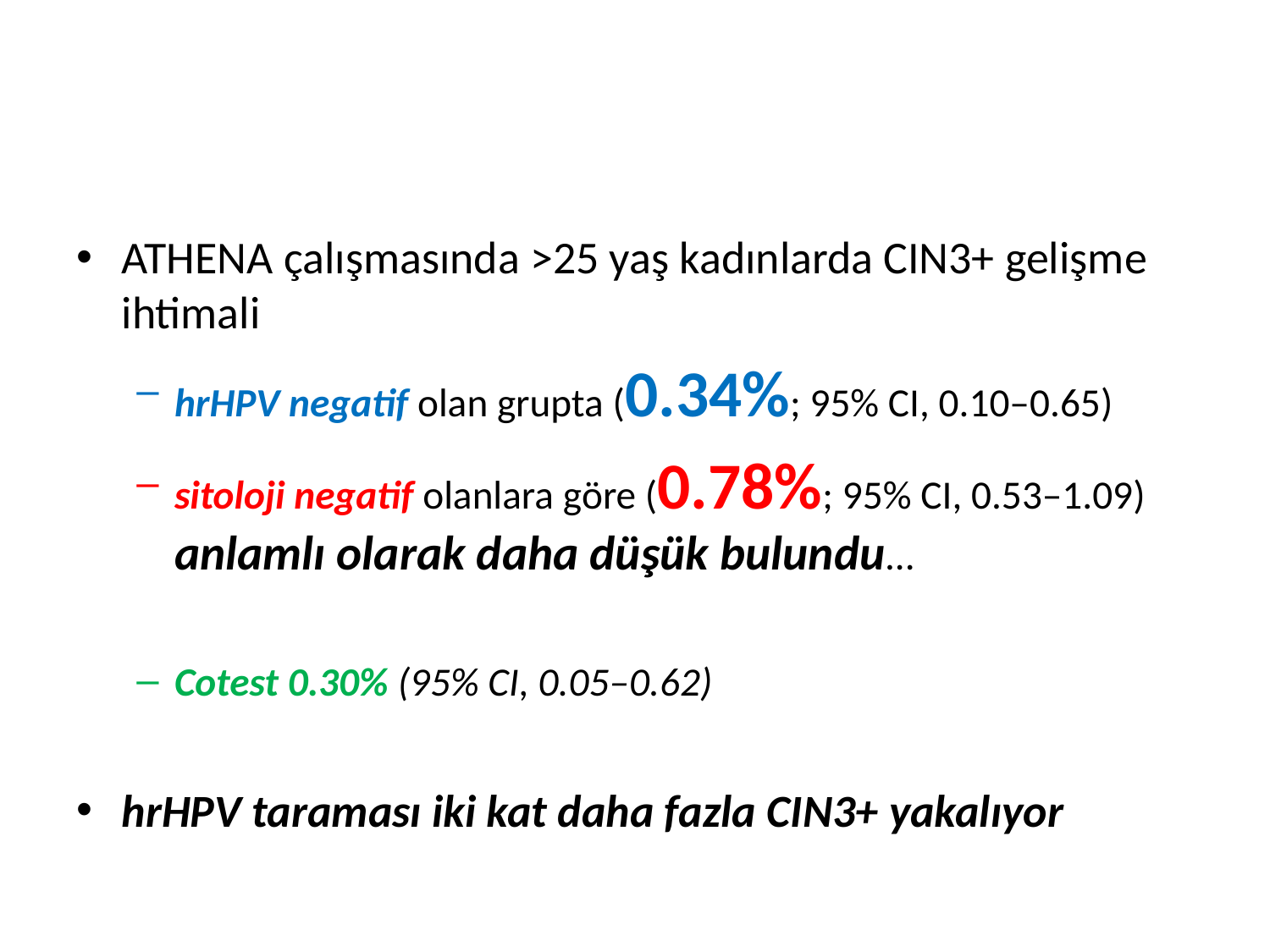

#
ATHENA çalışmasında >25 yaş kadınlarda CIN3+ gelişme ihtimali
hrHPV negatif olan grupta (0.34%; 95% CI, 0.10–0.65)
sitoloji negatif olanlara göre (0.78%; 95% CI, 0.53–1.09)				anlamlı olarak daha düşük bulundu…

Cotest 0.30% (95% CI, 0.05–0.62)

hrHPV taraması iki kat daha fazla CIN3+ yakalıyor